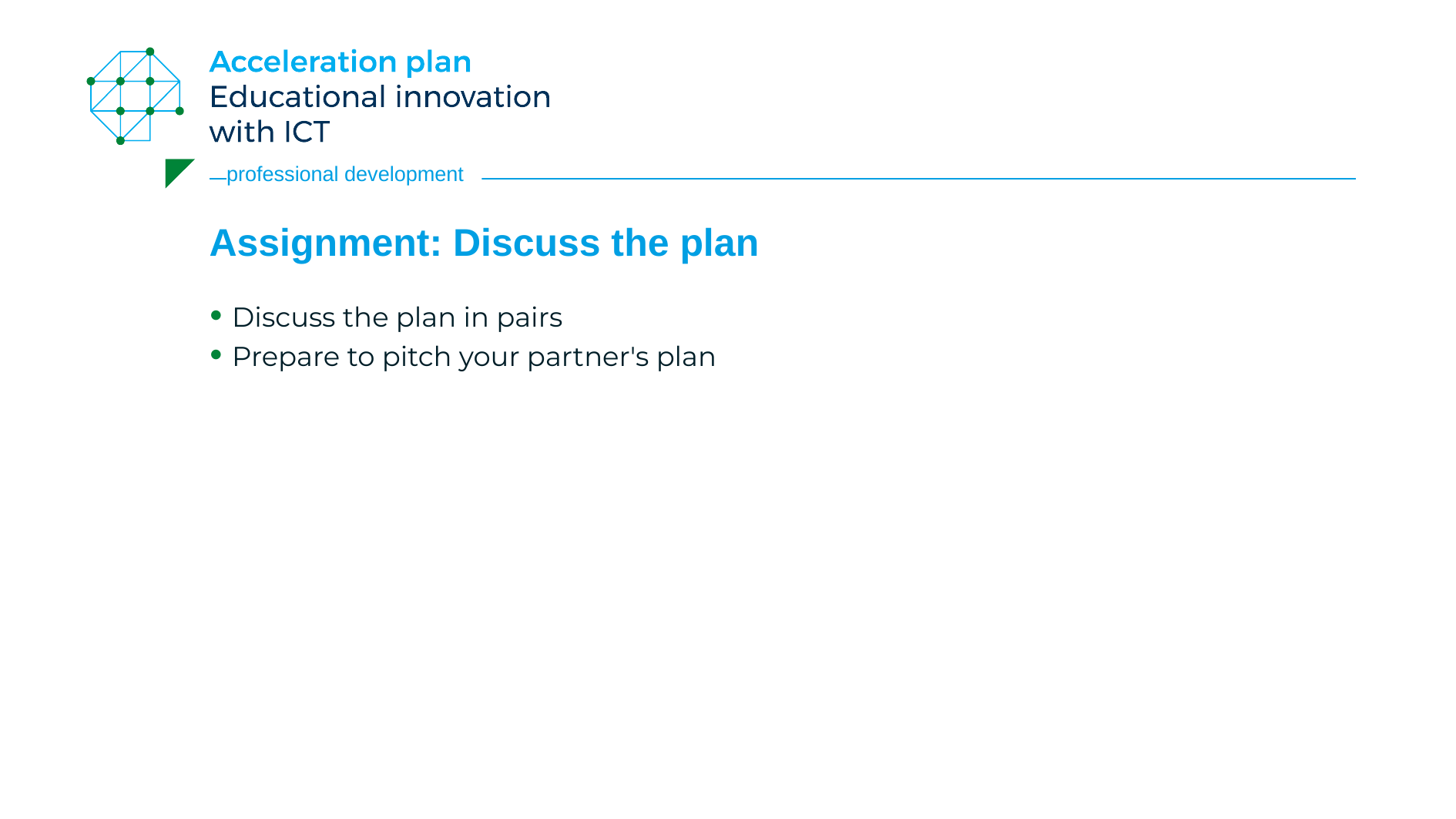

# Assignment: Discuss the plan
Discuss the plan in pairs
Prepare to pitch your partner's plan